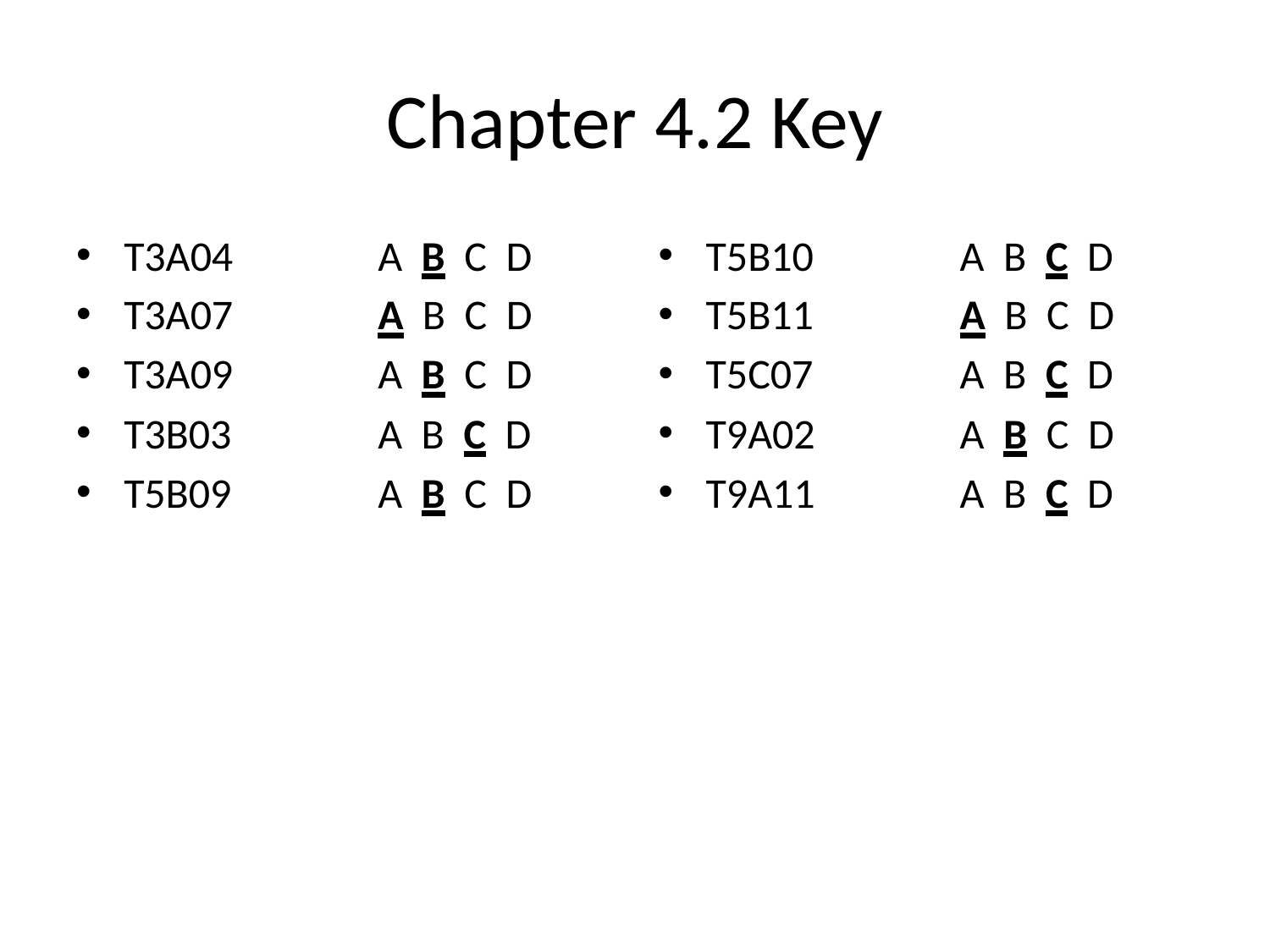

# Chapter 4.2 Key
T3A04		A  B  C  D
T3A07		A  B  C  D
T3A09		A  B  C  D
T3B03		A  B  C  D
T5B09		A  B  C  D

T5B10		A  B  C  D
T5B11		A  B  C  D
T5C07		A  B  C  D
T9A02		A  B  C  D
T9A11		A  B  C  D